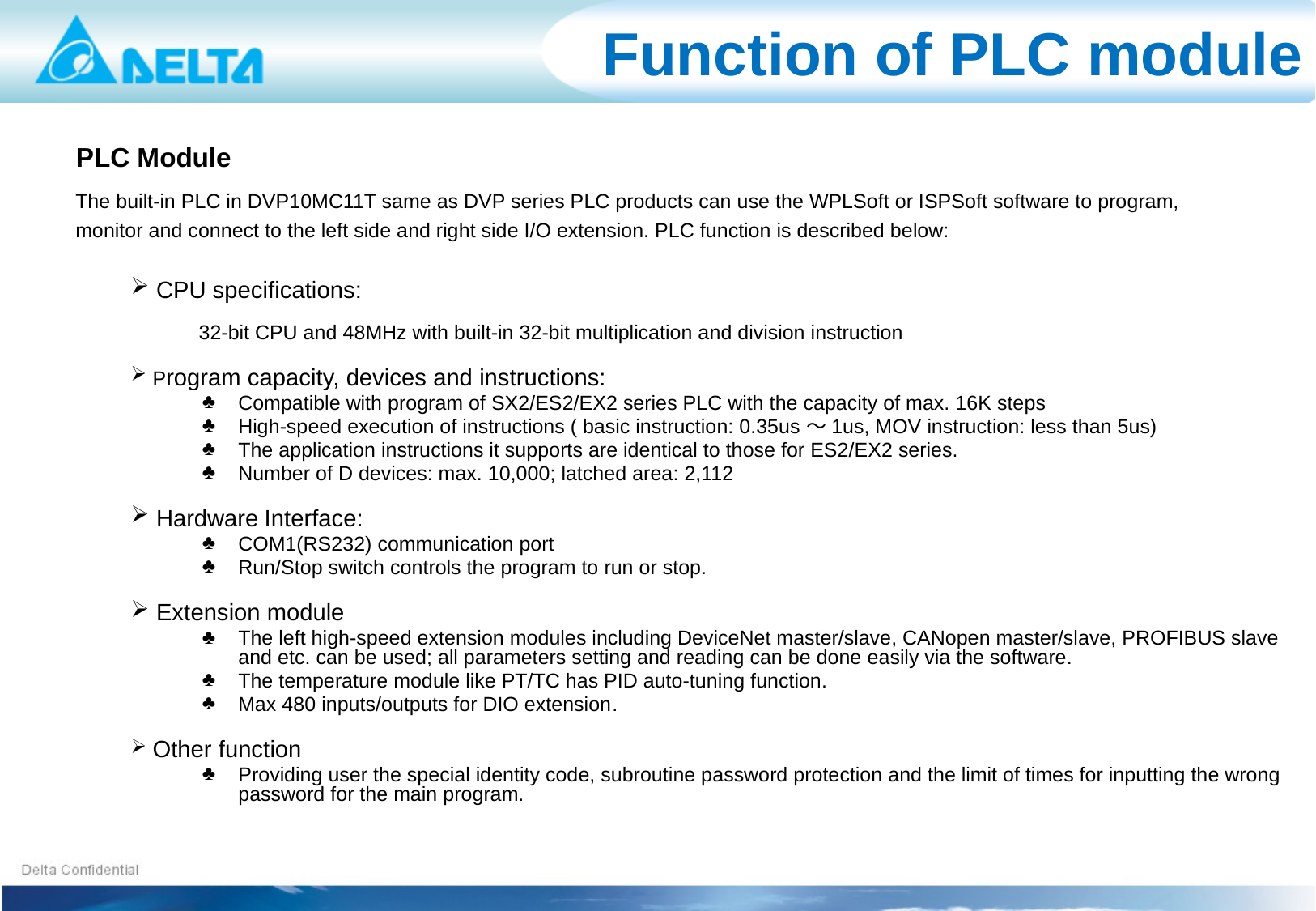

# Function of PLC module
PLC Module
The built-in PLC in DVP10MC11T same as DVP series PLC products can use the WPLSoft or ISPSoft software to program, monitor and connect to the left side and right side I/O extension. PLC function is described below:
 CPU specifications:
            32-bit CPU and 48MHz with built-in 32-bit multiplication and division instruction
 Program capacity, devices and instructions:
Compatible with program of SX2/ES2/EX2 series PLC with the capacity of max. 16K steps
High-speed execution of instructions ( basic instruction: 0.35us～1us, MOV instruction: less than 5us)
The application instructions it supports are identical to those for ES2/EX2 series.
Number of D devices: max. 10,000; latched area: 2,112
 Hardware Interface:
COM1(RS232) communication port
Run/Stop switch controls the program to run or stop.
 Extension module
The left high-speed extension modules including DeviceNet master/slave, CANopen master/slave, PROFIBUS slave and etc. can be used; all parameters setting and reading can be done easily via the software.
The temperature module like PT/TC has PID auto-tuning function.
Max 480 inputs/outputs for DIO extension.
 Other function
Providing user the special identity code, subroutine password protection and the limit of times for inputting the wrong password for the main program.